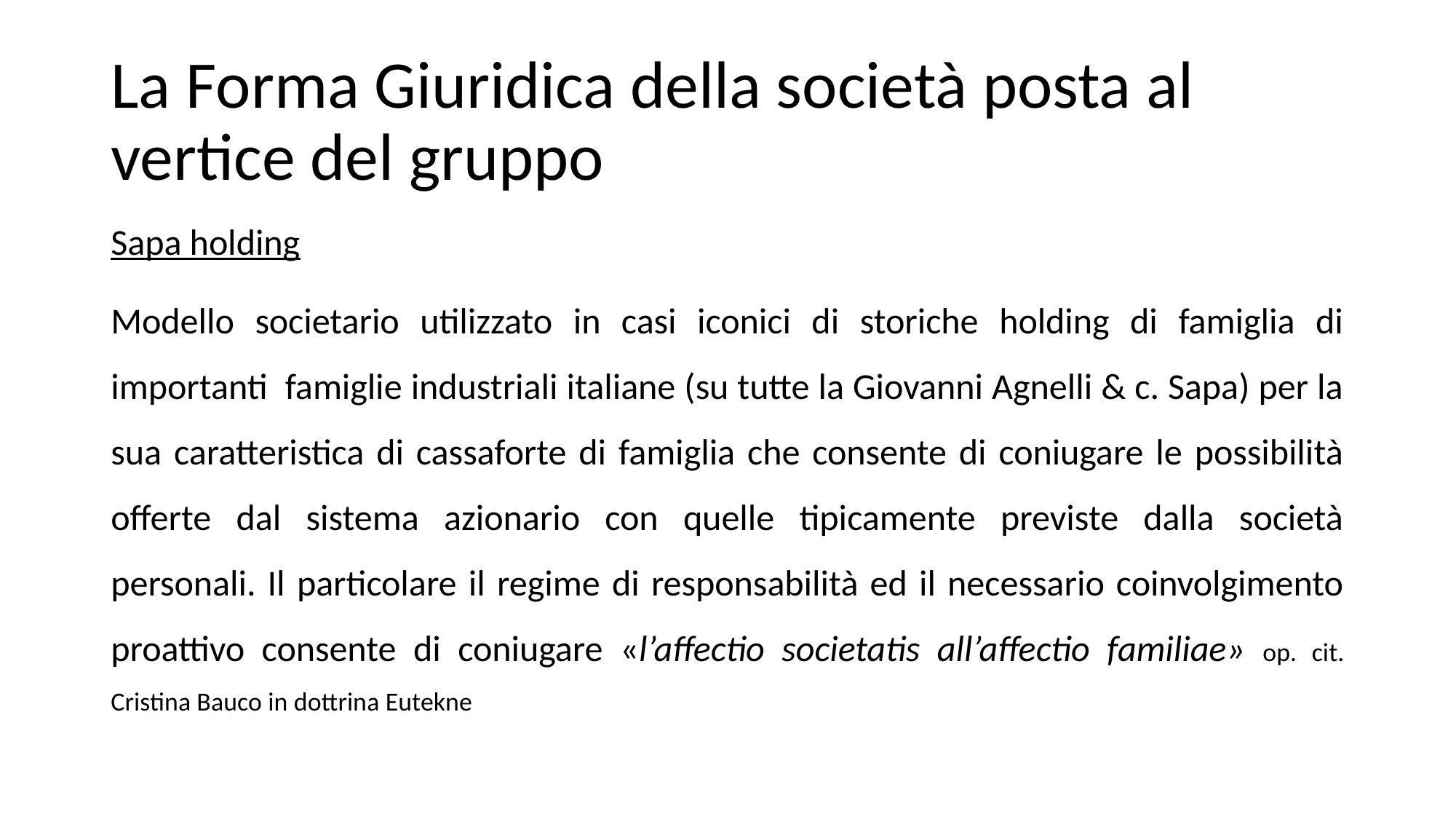

# La Forma Giuridica della società posta al vertice del gruppo
Sapa holding
Modello societario utilizzato in casi iconici di storiche holding di famiglia di importanti  famiglie industriali italiane (su tutte la Giovanni Agnelli & c. Sapa) per la sua caratteristica di cassaforte di famiglia che consente di coniugare le possibilità offerte dal sistema azionario con quelle tipicamente previste dalla società personali. Il particolare il regime di responsabilità ed il necessario coinvolgimento proattivo consente di coniugare «l’affectio societatis all’affectio familiae» op. cit. Cristina Bauco in dottrina Eutekne